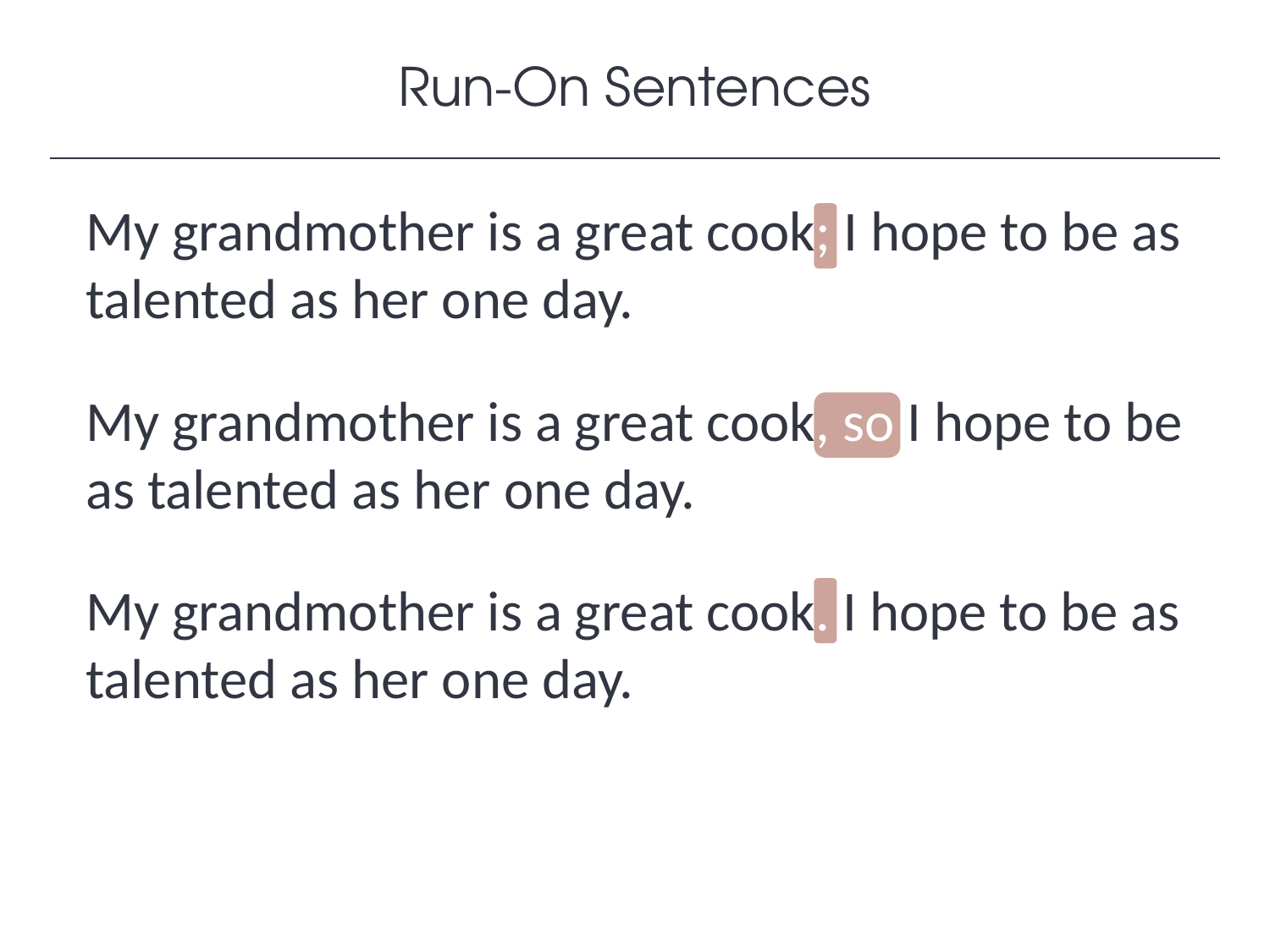

Run-On Sentences
HAWKES LEARNING
My grandmother is a great cook; I hope to be as talented as her one day.

My grandmother is a great cook, so I hope to be as talented as her one day.

My grandmother is a great cook. I hope to be as talented as her one day.